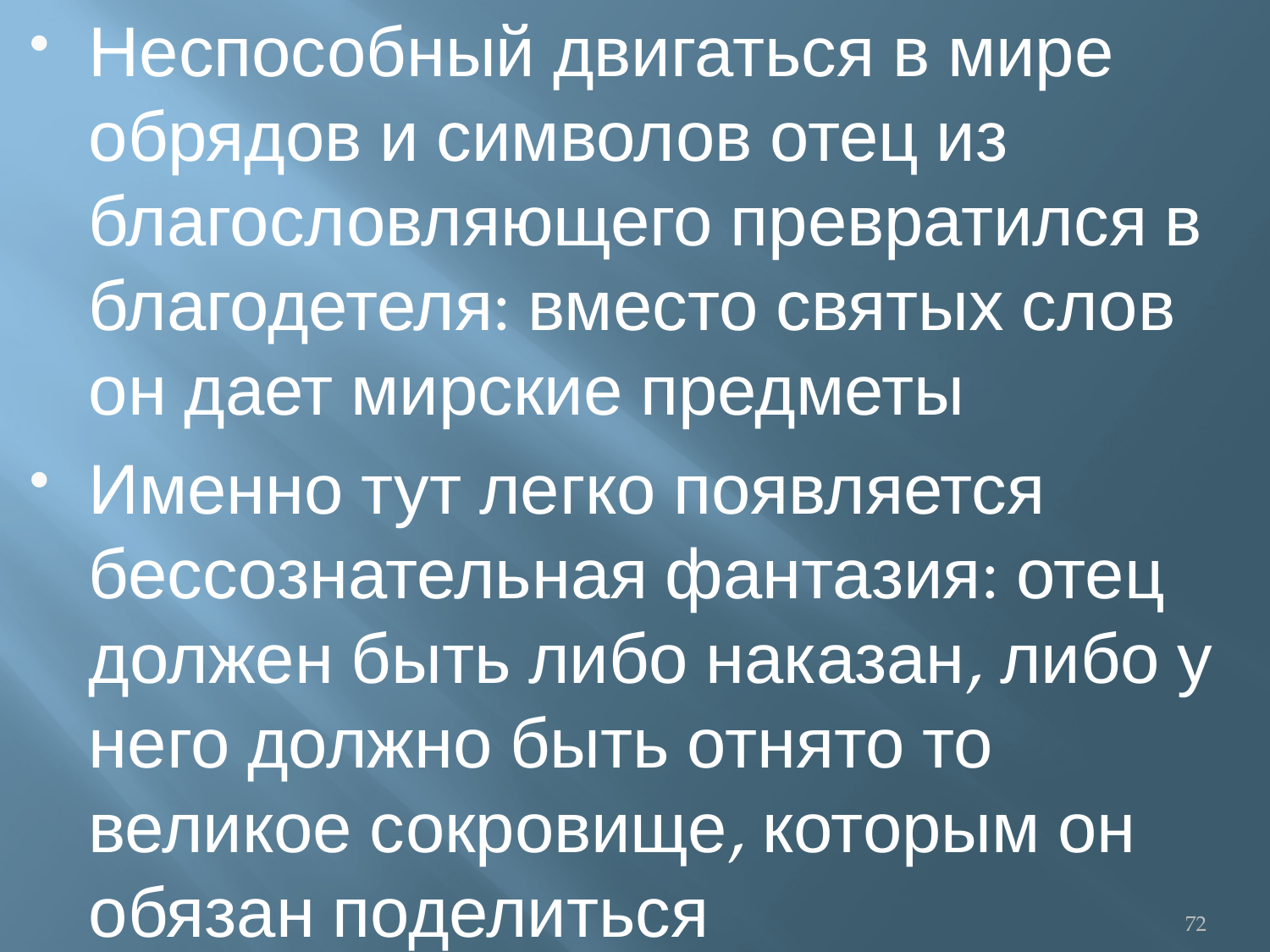

Неспособный двигаться в мире обрядов и символов отец из благословляющего превратился в благодетеля: вместо святых слов он дает мирские предметы
Именно тут легко появляется бессознательная фантазия: отец должен быть либо наказан, либо у него должно быть отнято то великое сокровище, которым он обязан поделиться
72